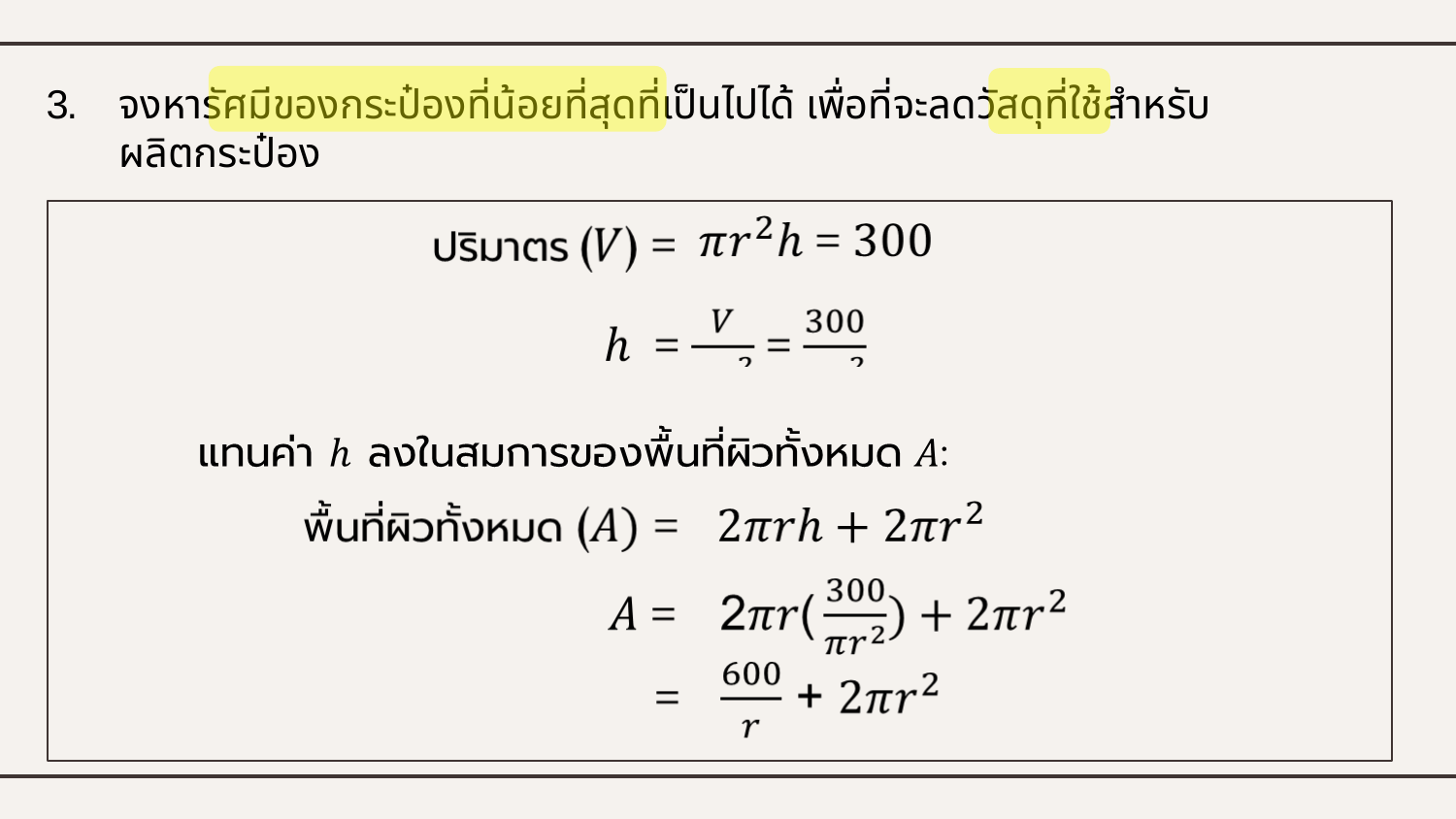

จงหารัศมีของกระป๋องที่น้อยที่สุดที่เป็นไปได้ เพื่อที่จะลดวัสดุที่ใช้สำหรับ
ผลิตกระป๋อง